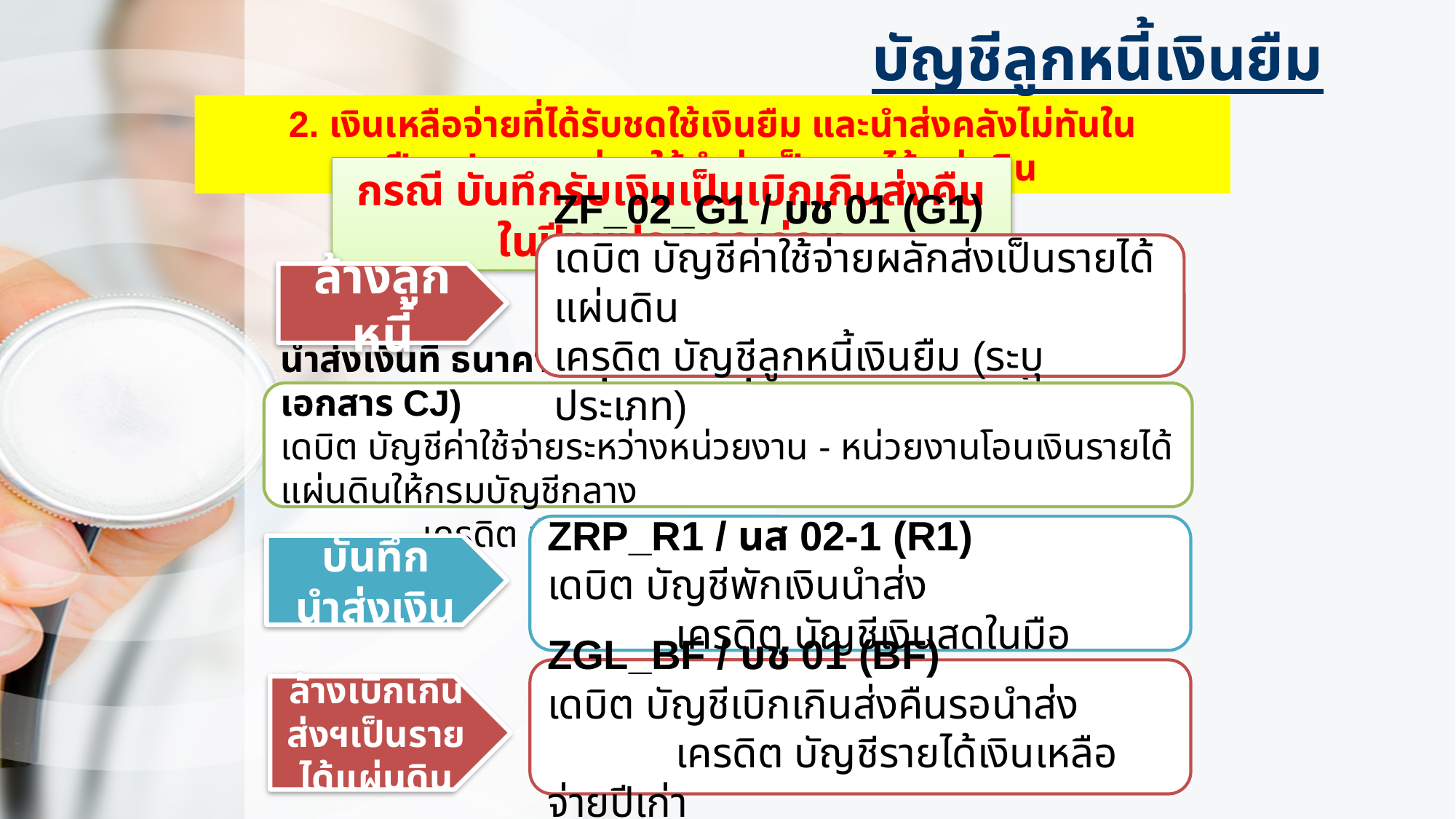

บัญชีลูกหนี้เงินยืม
2. เงินเหลือจ่ายที่ได้รับชดใช้เงินยืม และนำส่งคลังไม่ทันในปีงบประมาณก่อนให้นำส่งเป็นรายได้แผ่นดิน
กรณี บันทึกรับเงินเป็นเบิกเกินส่งคืนในปีงบประมาณก่อน
ZF_02_G1 / บช 01 (G1)
เดบิต บัญชีค่าใช้จ่ายผลักส่งเป็นรายได้แผ่นดิน
เครดิต บัญชีลูกหนี้เงินยืม (ระบุประเภท)
ล้างลูกหนี้
นำส่งเงินที่ ธนาคารกรุงไทย ระบุ “รายได้แผ่นดิน” (ประเภทเอกสาร CJ)
เดบิต บัญชีค่าใช้จ่ายระหว่างหน่วยงาน - หน่วยงานโอนเงินรายได้แผ่นดินให้กรมบัญชีกลาง
               เครดิต บัญชีพักเงินนำส่ง
ZRP_R1 / นส 02-1 (R1)
เดบิต บัญชีพักเงินนำส่ง
            เครดิต บัญชีเงินสดในมือ
บันทึก
นำส่งเงิน
ZGL_BF / บช 01 (BF)
เดบิต บัญชีเบิกเกินส่งคืนรอนำส่ง
            เครดิต บัญชีรายได้เงินเหลือจ่ายปีเก่า
ล้างเบิกเกินส่งฯเป็นรายได้แผ่นดิน